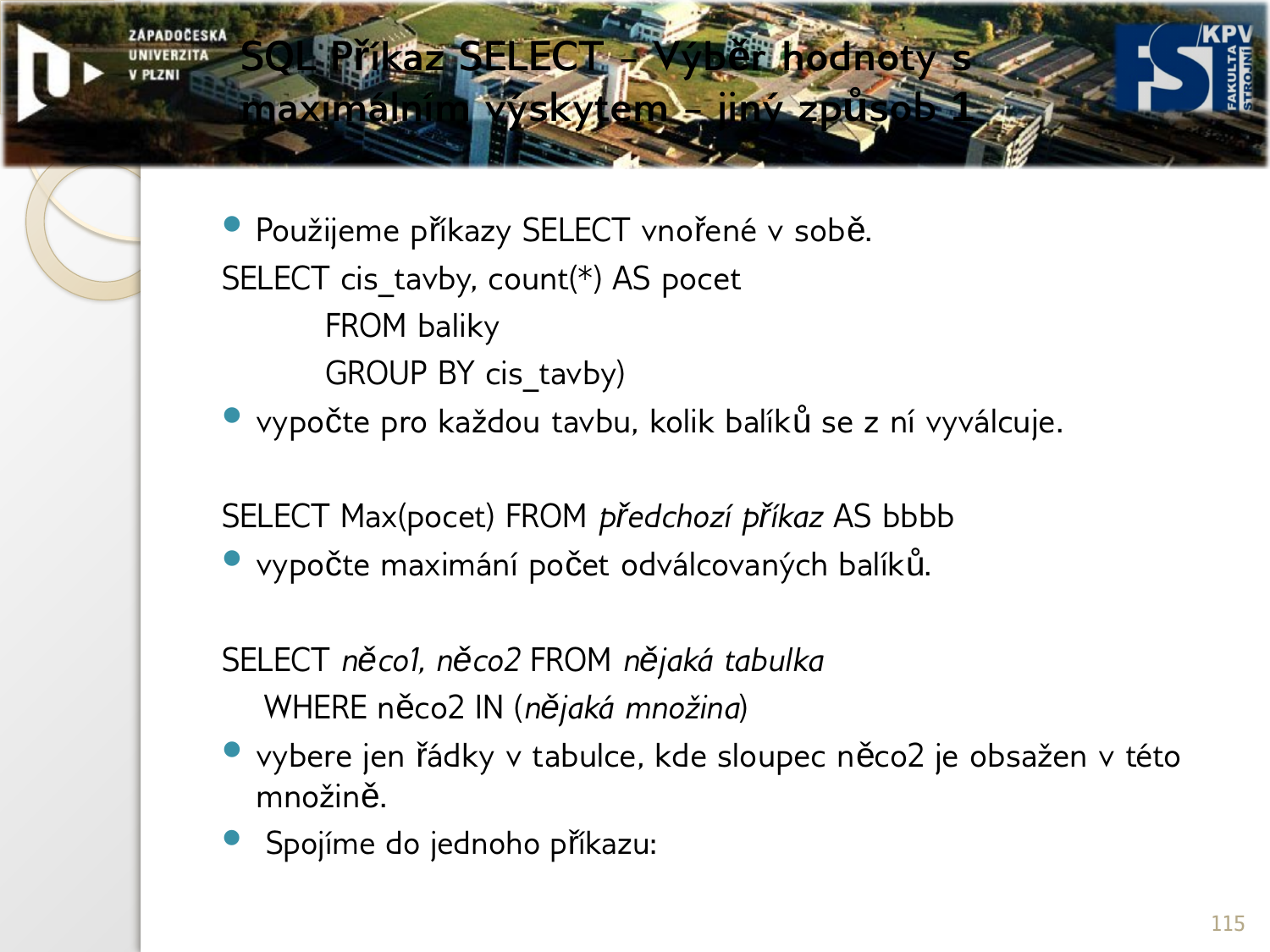

# SQL Příkaz SELECT – Výběr hodnoty s maximálním výskytem – jiný způsob 1
Použijeme příkazy SELECT vnořené v sobě.
SELECT cis_tavby, count(*) AS pocet
          FROM baliky
          GROUP BY cis_tavby)
vypočte pro každou tavbu, kolik balíků se z ní vyválcuje.

SELECT Max(pocet) FROM předchozí příkaz AS bbbb
vypočte maximání počet odválcovaných balíků.

SELECT něco1, něco2 FROM nějaká tabulka
    WHERE něco2 IN (nějaká množina)
vybere jen řádky v tabulce, kde sloupec něco2 je obsažen v této množině.
 Spojíme do jednoho příkazu:
115